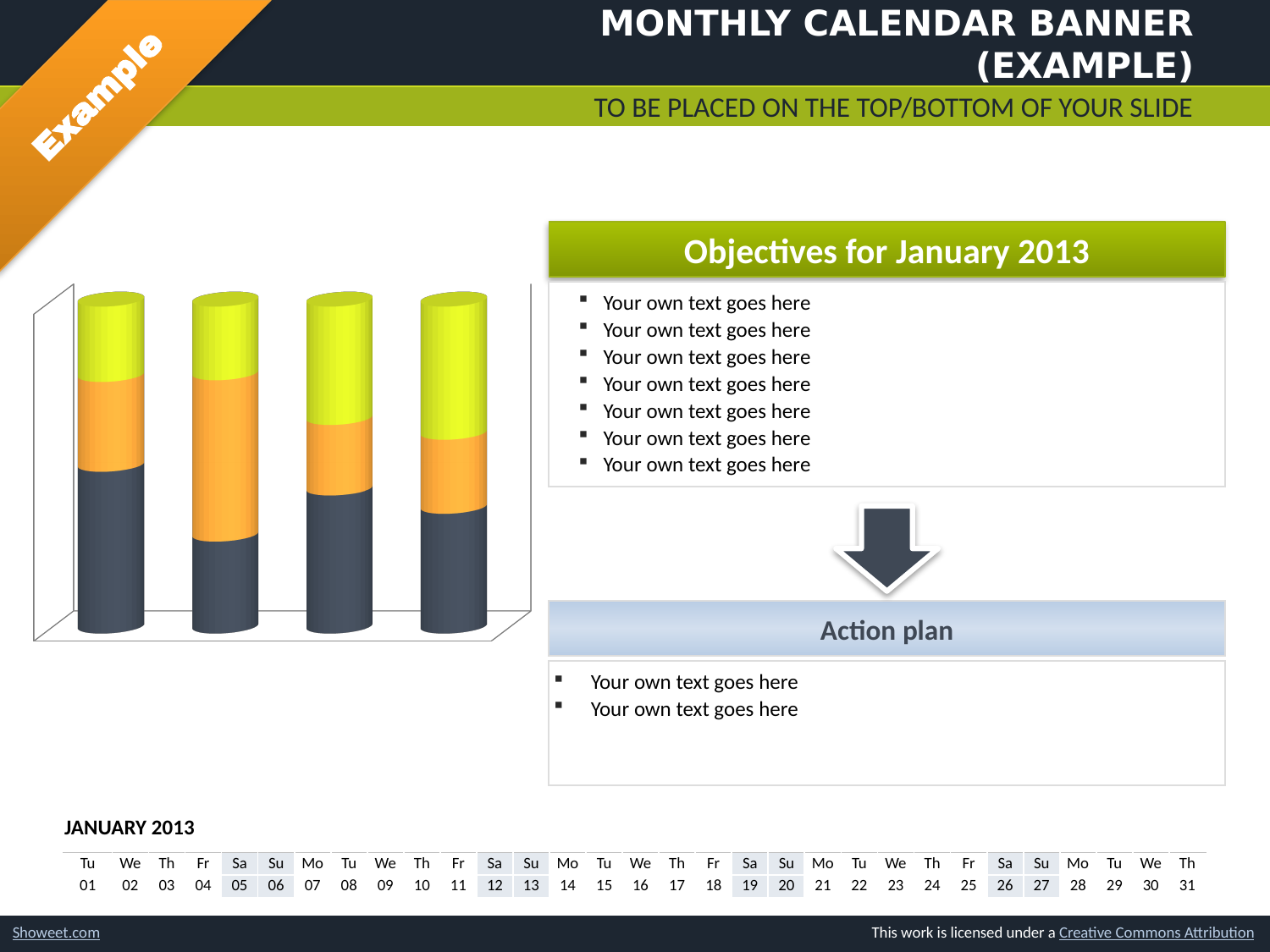

# Monthly Calendar Banner (example)
Example
To be placed on the top/bottom of your slide
Objectives for January 2013

[unsupported chart]

Your own text goes here
Your own text goes here
Your own text goes here
Your own text goes here
Your own text goes here
Your own text goes here
Your own text goes here

Action plan
Your own text goes here
Your own text goes here

| JANUARY 2013 |  |  |  |  |  |  |  |  |  |  |  |  |  |  |  |  |  |  |  |  |  |  |  |  |  |  |  |  |  |  |
| --- | --- | --- | --- | --- | --- | --- | --- | --- | --- | --- | --- | --- | --- | --- | --- | --- | --- | --- | --- | --- | --- | --- | --- | --- | --- | --- | --- | --- | --- | --- |
| Tu | We | Th | Fr | Sa | Su | Mo | Tu | We | Th | Fr | Sa | Su | Mo | Tu | We | Th | Fr | Sa | Su | Mo | Tu | We | Th | Fr | Sa | Su | Mo | Tu | We | Th |
| 01 | 02 | 03 | 04 | 05 | 06 | 07 | 08 | 09 | 10 | 11 | 12 | 13 | 14 | 15 | 16 | 17 | 18 | 19 | 20 | 21 | 22 | 23 | 24 | 25 | 26 | 27 | 28 | 29 | 30 | 31 |